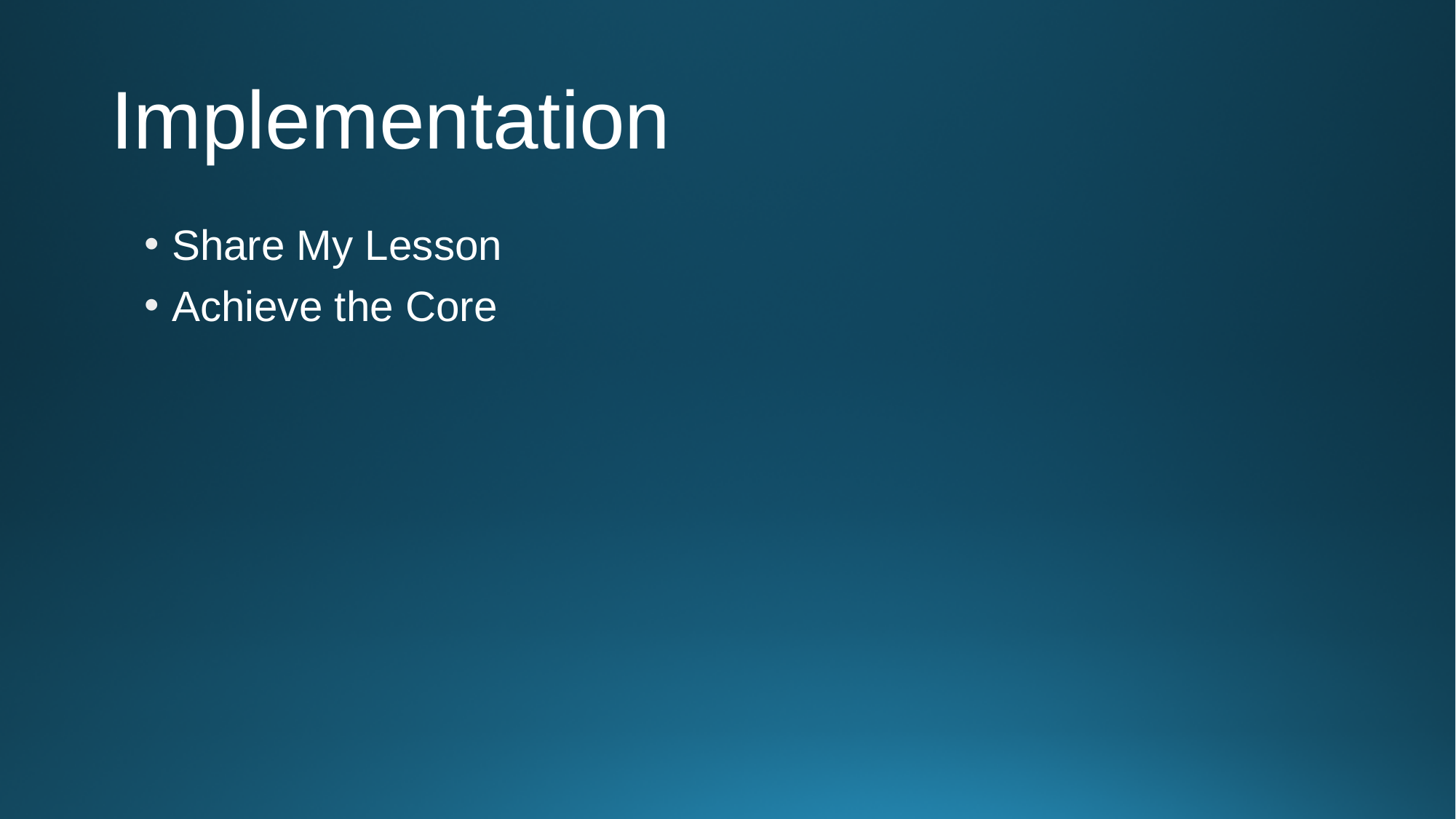

# Implementation
Share My Lesson
Achieve the Core